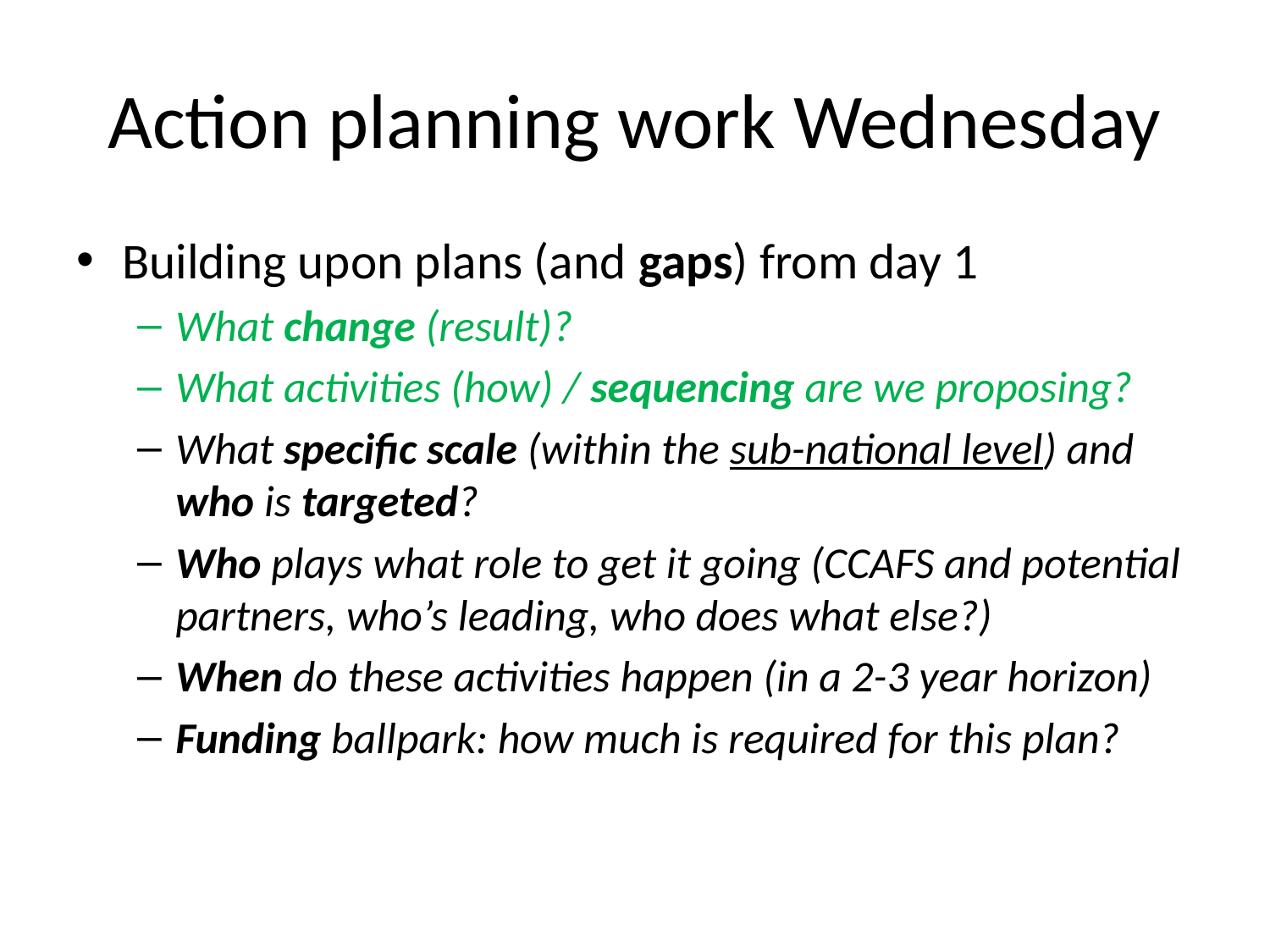

# Action planning work Wednesday
Building upon plans (and gaps) from day 1
What change (result)?
What activities (how) / sequencing are we proposing?
What specific scale (within the sub-national level) and who is targeted?
Who plays what role to get it going (CCAFS and potential partners, who’s leading, who does what else?)
When do these activities happen (in a 2-3 year horizon)
Funding ballpark: how much is required for this plan?